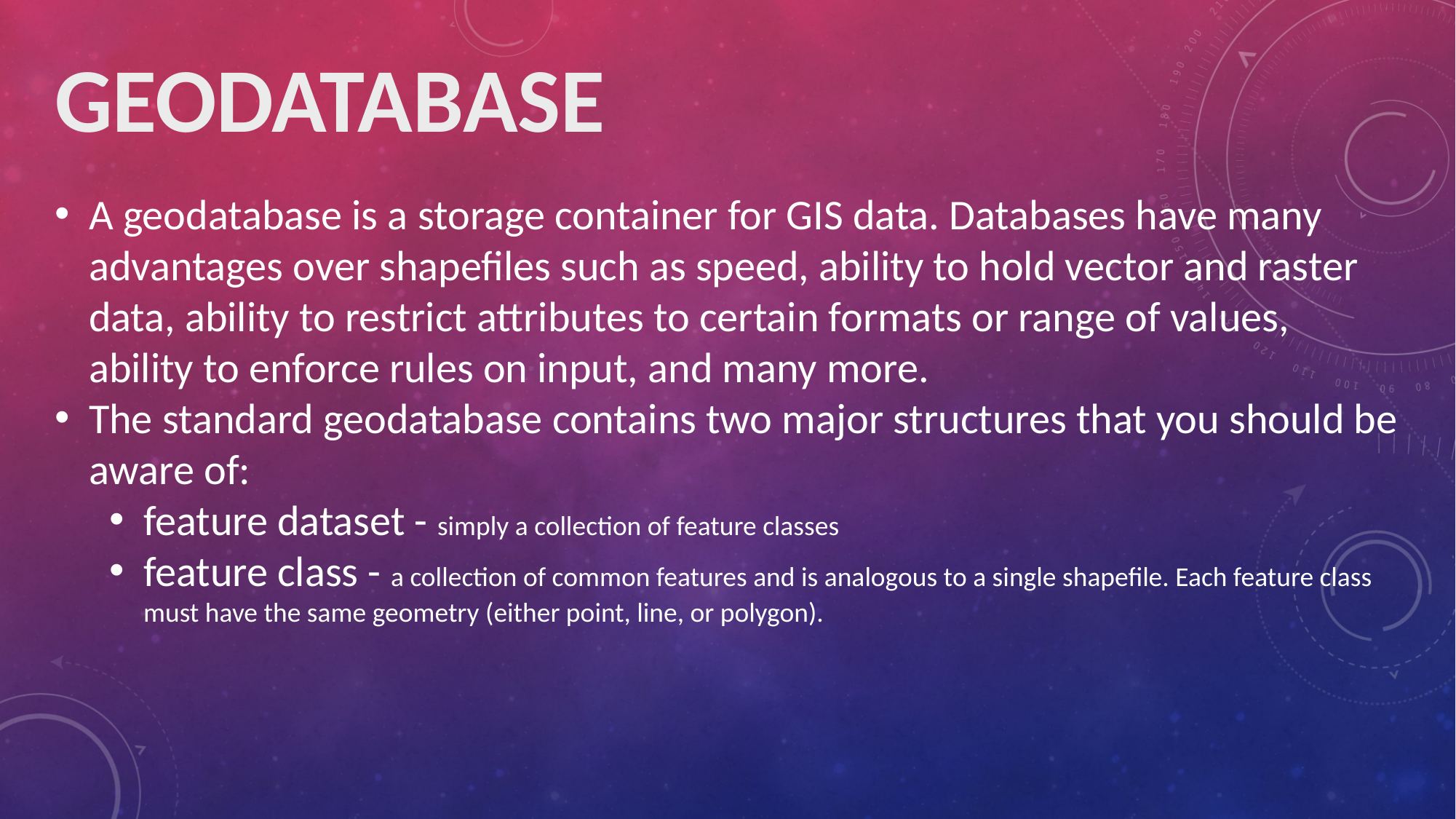

GEODATABASE
A geodatabase is a storage container for GIS data. Databases have many advantages over shapefiles such as speed, ability to hold vector and raster data, ability to restrict attributes to certain formats or range of values, ability to enforce rules on input, and many more.
The standard geodatabase contains two major structures that you should be aware of:
feature dataset - simply a collection of feature classes
feature class - a collection of common features and is analogous to a single shapefile. Each feature class must have the same geometry (either point, line, or polygon).